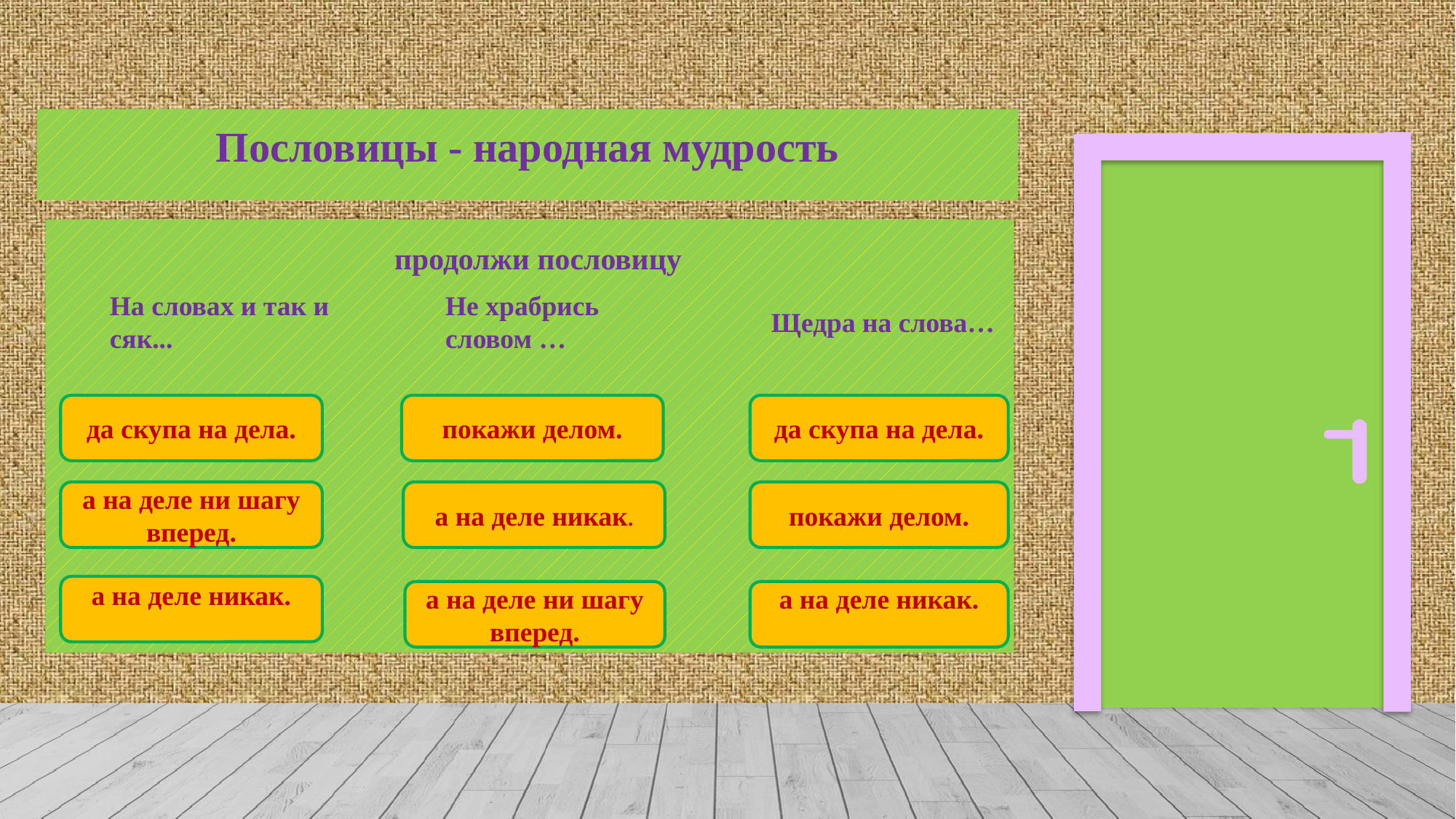

# Пословицы - народная мудрость

продолжи пословицу
На словах и так и сяк...
Не храбрись словом …
Щедра на слова…
да скупа на дела.
покажи делом.
да скупа на дела.
а на деле ни шагу вперед.
а на деле никак.
покажи делом.
а на деле никак.

а на деле ни шагу вперед.
а на деле никак.